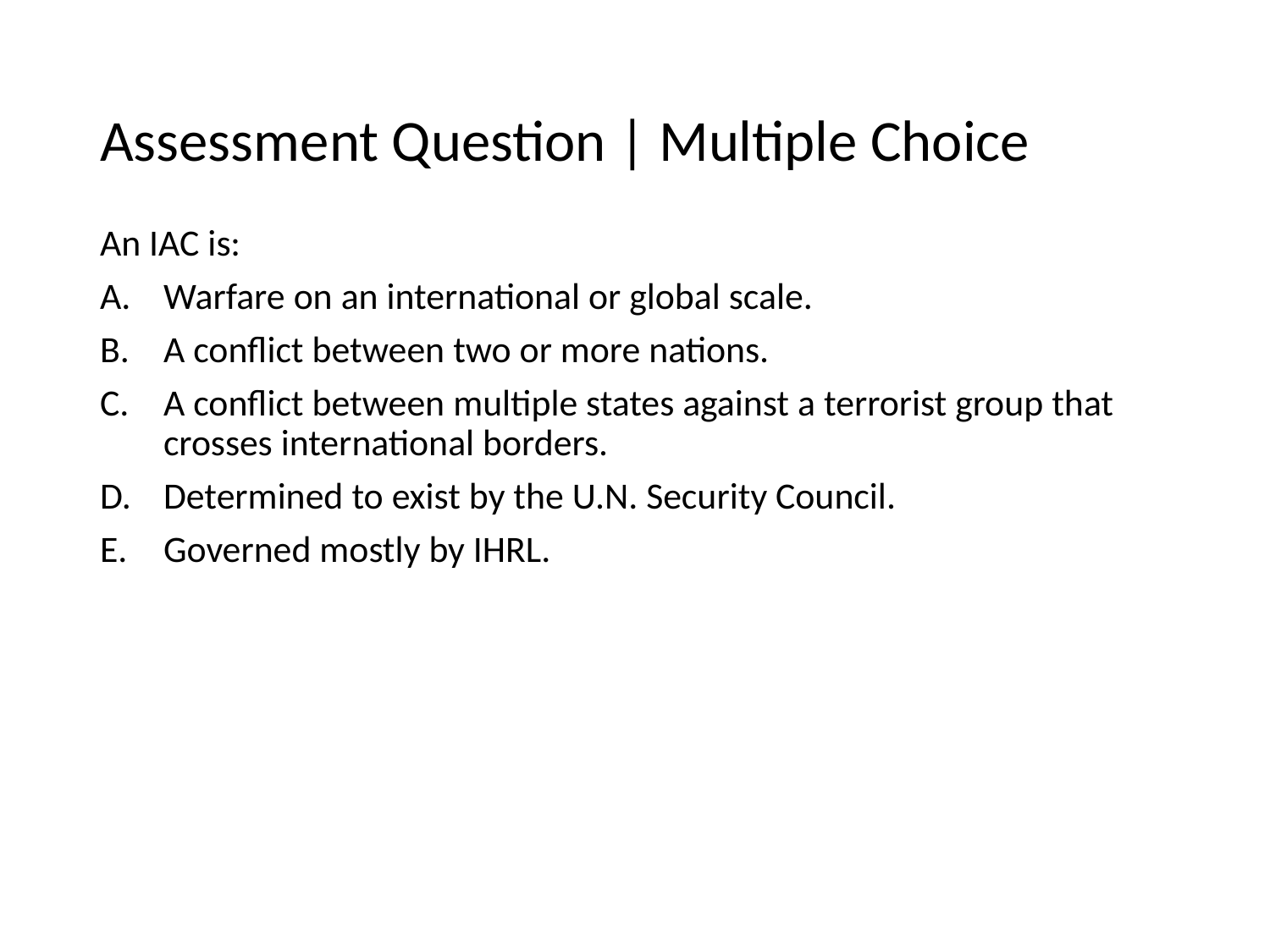

# Assessment Question | Multiple Choice
An IAC is:
Warfare on an international or global scale.
A conflict between two or more nations.
A conflict between multiple states against a terrorist group that crosses international borders.
Determined to exist by the U.N. Security Council.
Governed mostly by IHRL.